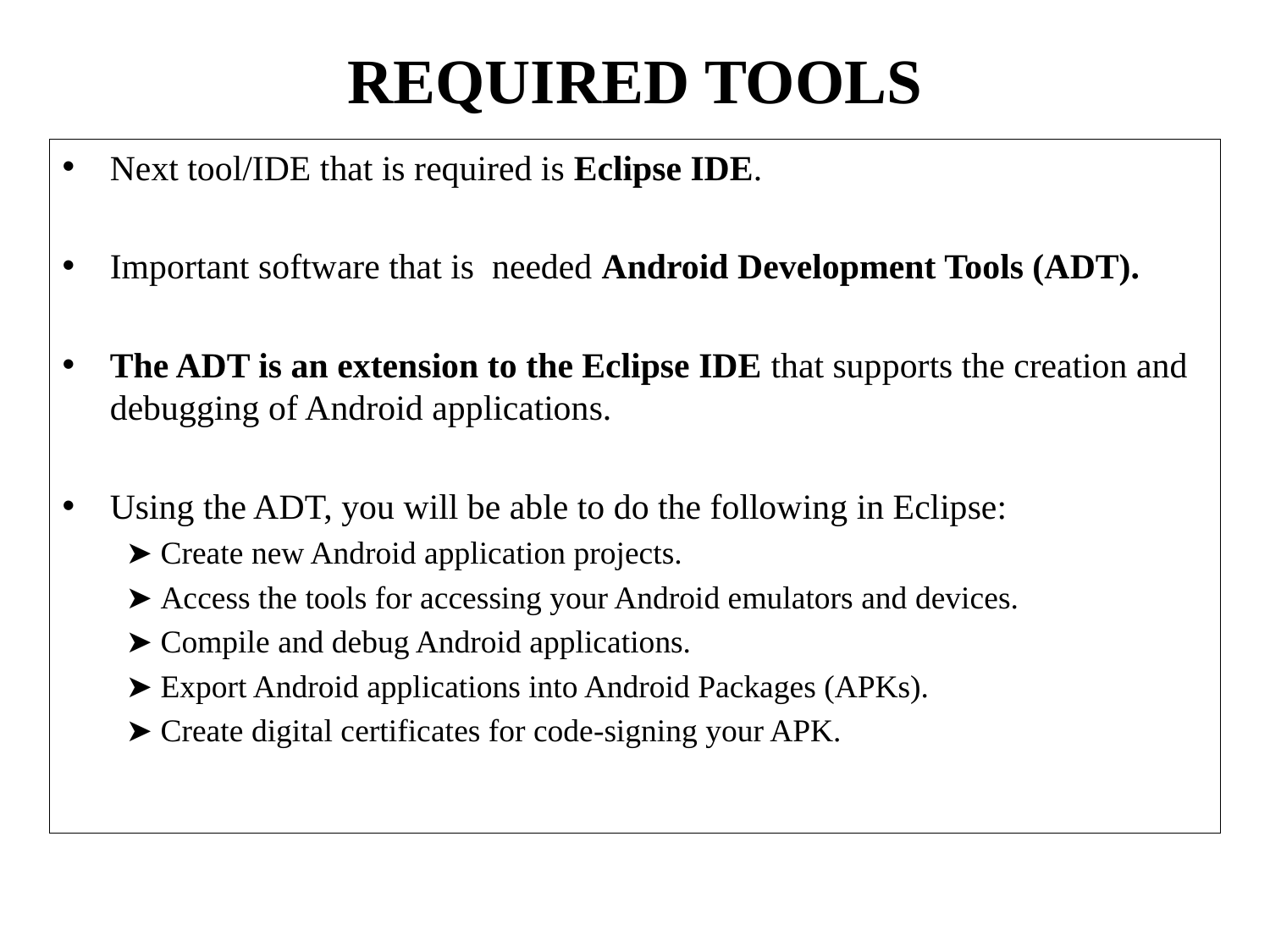

# REQUIRED TOOLS
Next tool/IDE that is required is Eclipse IDE.

Important software that is  needed Android Development Tools (ADT).

The ADT is an extension to the Eclipse IDE that supports the creation and debugging of Android applications.

Using the ADT, you will be able to do the following in Eclipse:
➤ Create new Android application projects.
➤ Access the tools for accessing your Android emulators and devices.
➤ Compile and debug Android applications.
➤ Export Android applications into Android Packages (APKs).
➤ Create digital certificates for code-signing your APK.